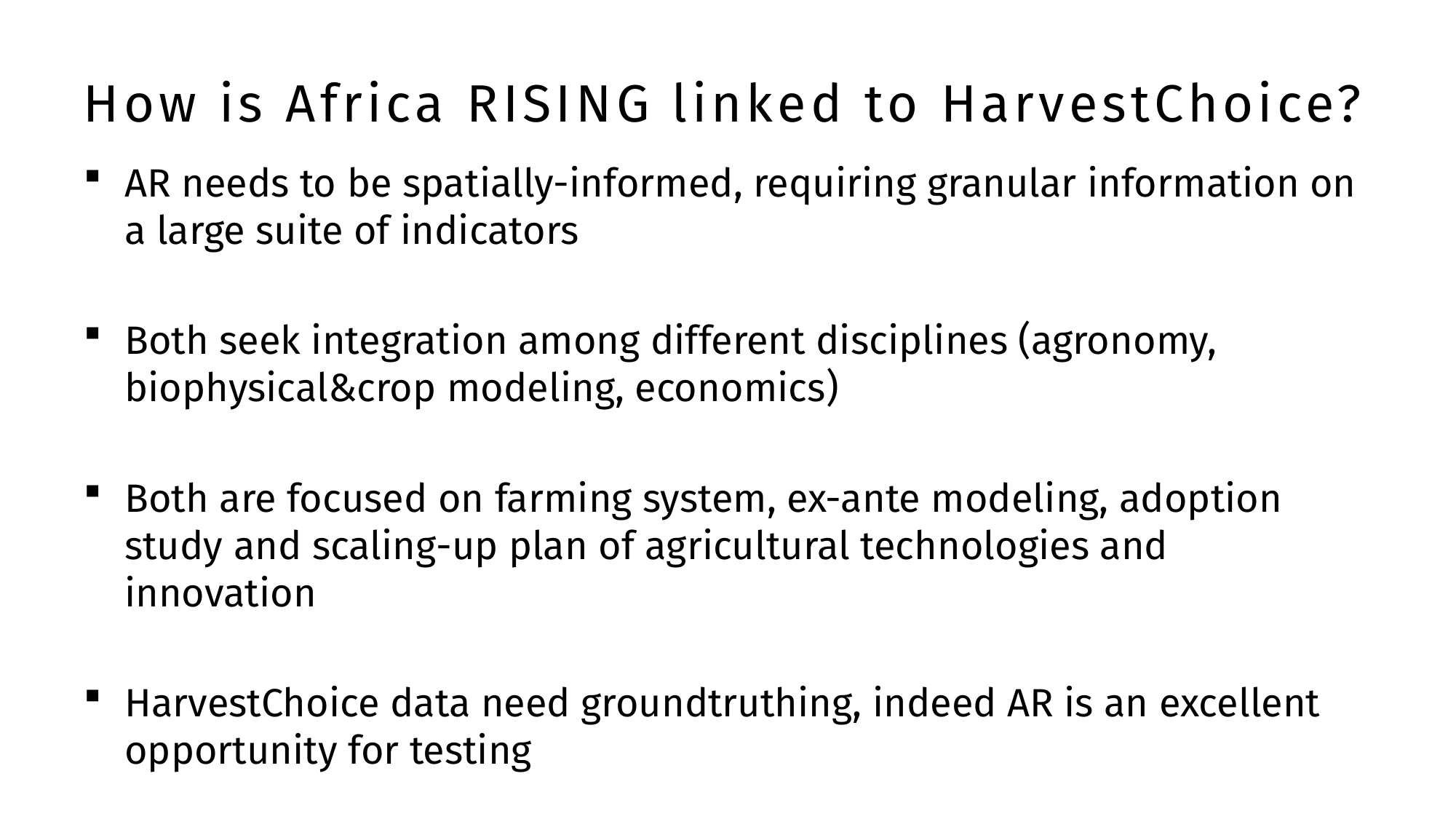

# How is Africa RISING linked to HarvestChoice?
AR needs to be spatially-informed, requiring granular information on a large suite of indicators

Both seek integration among different disciplines (agronomy, biophysical&crop modeling, economics)

Both are focused on farming system, ex-ante modeling, adoption study and scaling-up plan of agricultural technologies and innovation

HarvestChoice data need groundtruthing, indeed AR is an excellent opportunity for testing